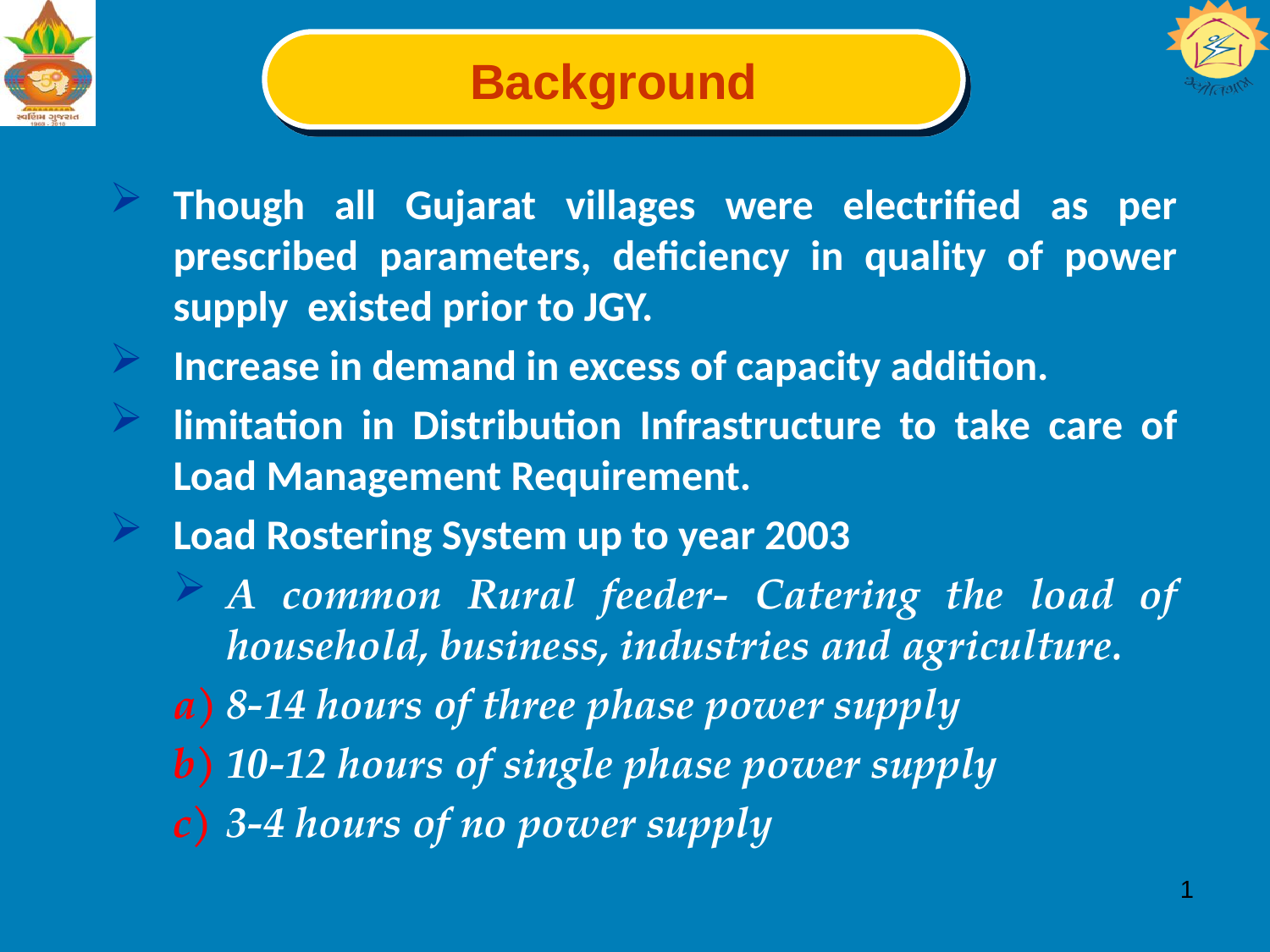

Background
Though all Gujarat villages were electrified as per prescribed parameters, deficiency in quality of power supply  existed prior to JGY.
Increase in demand in excess of capacity addition.
limitation in Distribution Infrastructure to take care of Load Management Requirement.
Load Rostering System up to year 2003
A common Rural feeder- Catering the load of household, business, industries and agriculture.
8-14 hours of three phase power supply
10-12 hours of single phase power supply
3-4 hours of no power supply

1